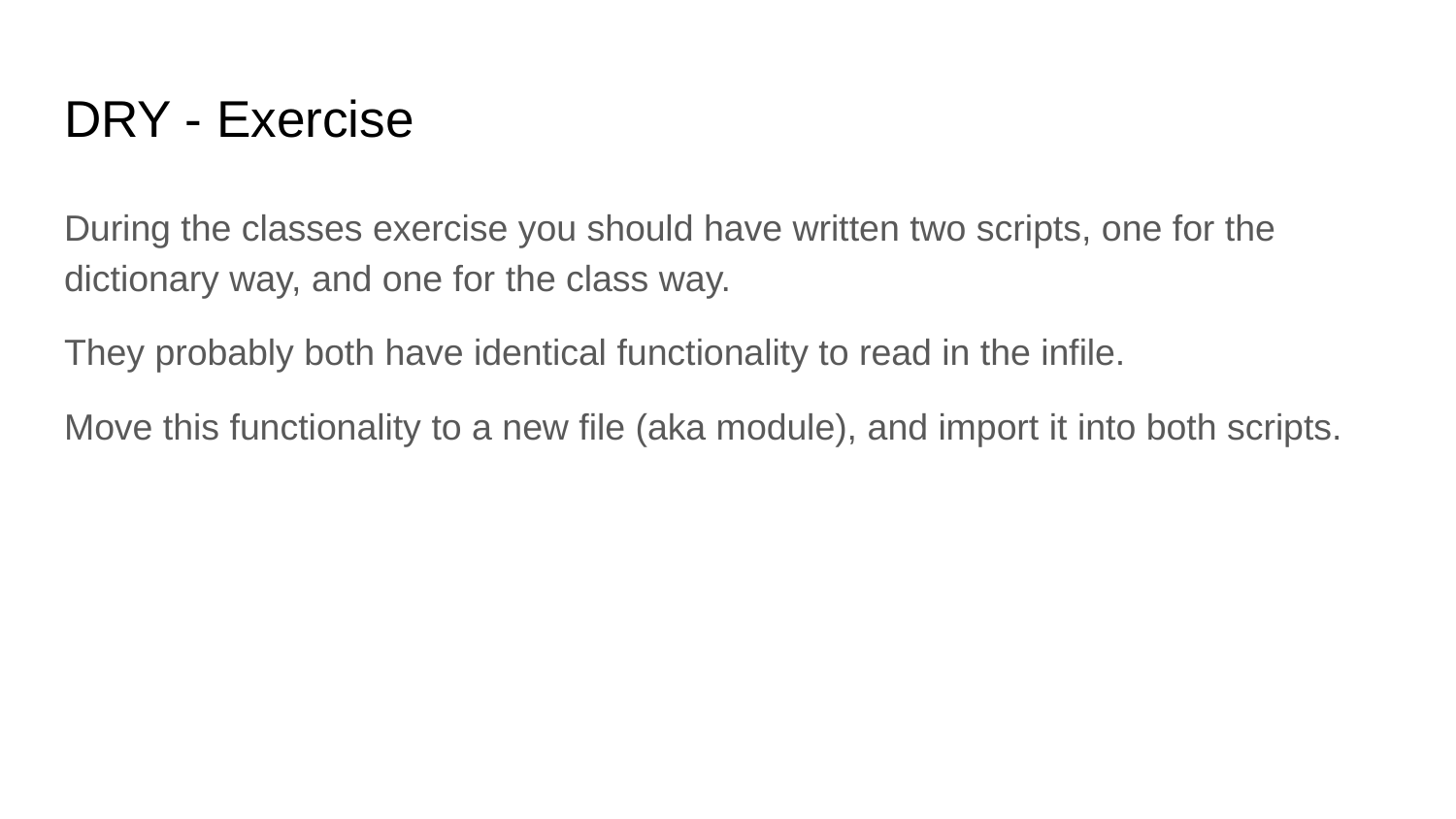

# DRY - Exercise
During the classes exercise you should have written two scripts, one for the dictionary way, and one for the class way.
They probably both have identical functionality to read in the infile.
Move this functionality to a new file (aka module), and import it into both scripts.